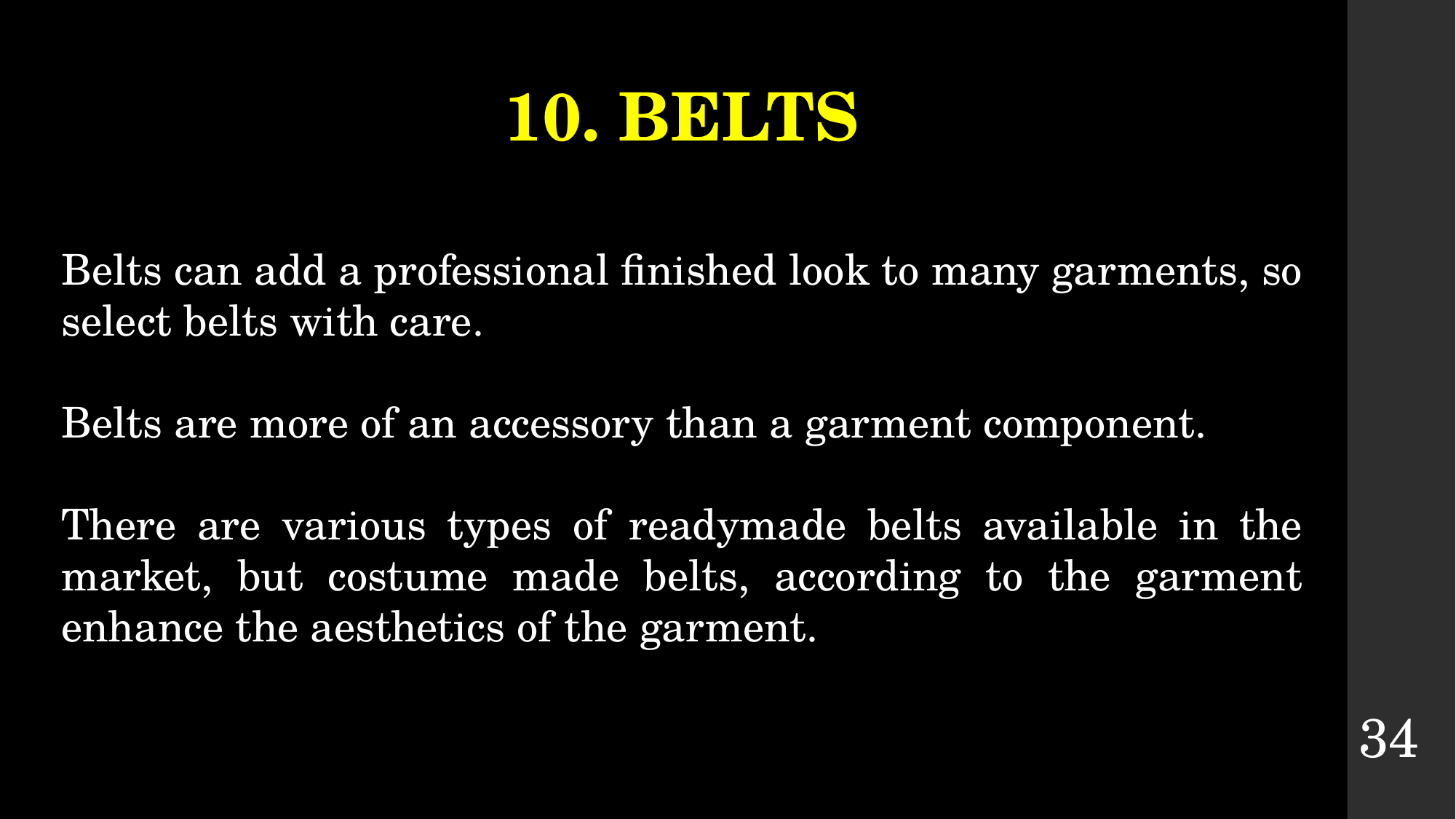

# 10. BELTS
Belts can add a professional finished look to many garments, so select belts with care.

Belts are more of an accessory than a garment component.

There are various types of readymade belts available in the market, but costume made belts, according to the garment enhance the aesthetics of the garment.
34